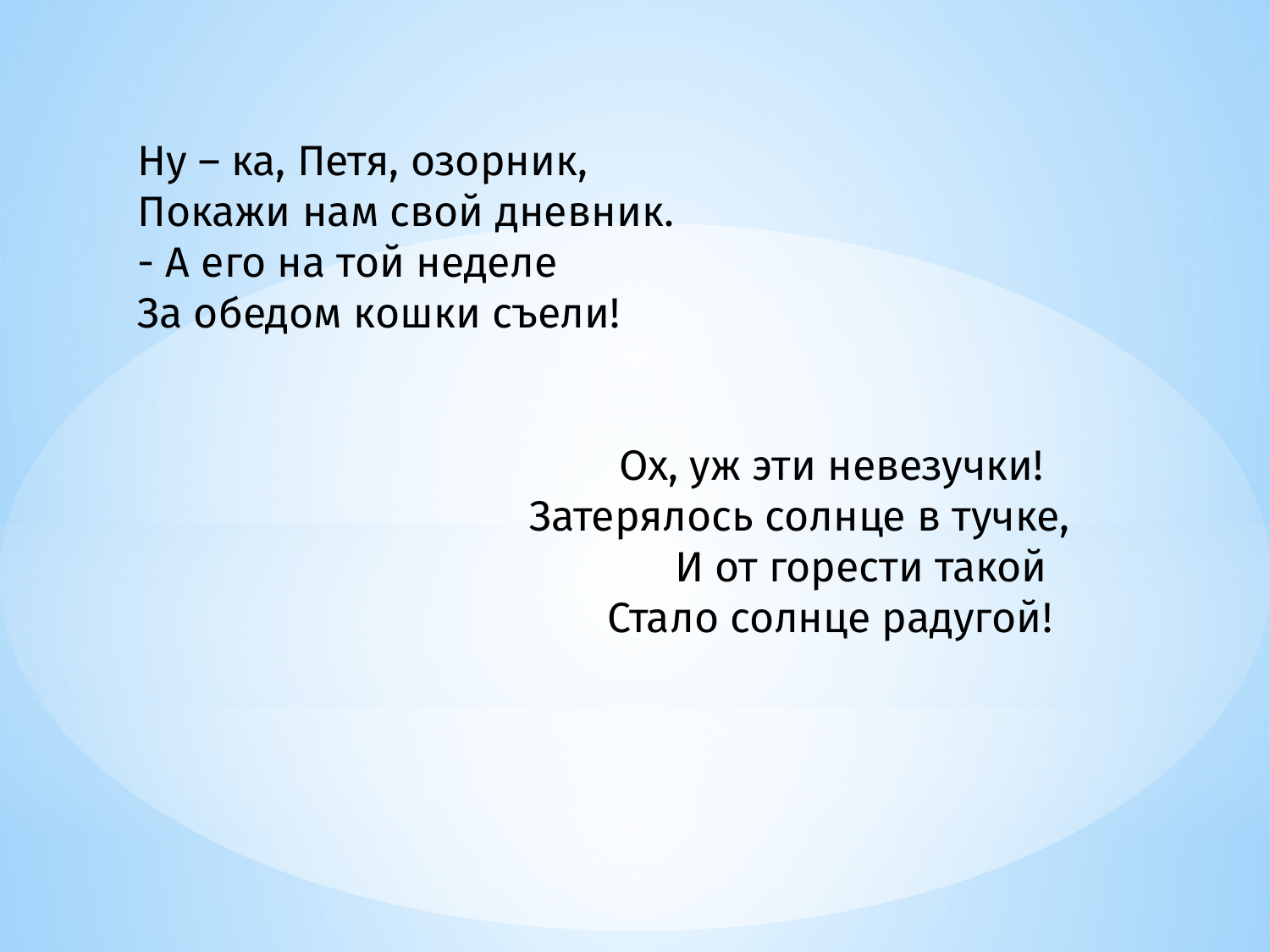

# Ну – ка, Петя, озорник, Покажи нам свой дневник. - А его на той неделе За обедом кошки съели! Ох, уж эти невезучки! Затерялось солнце в тучке, И от горести такой Стало солнце радугой!